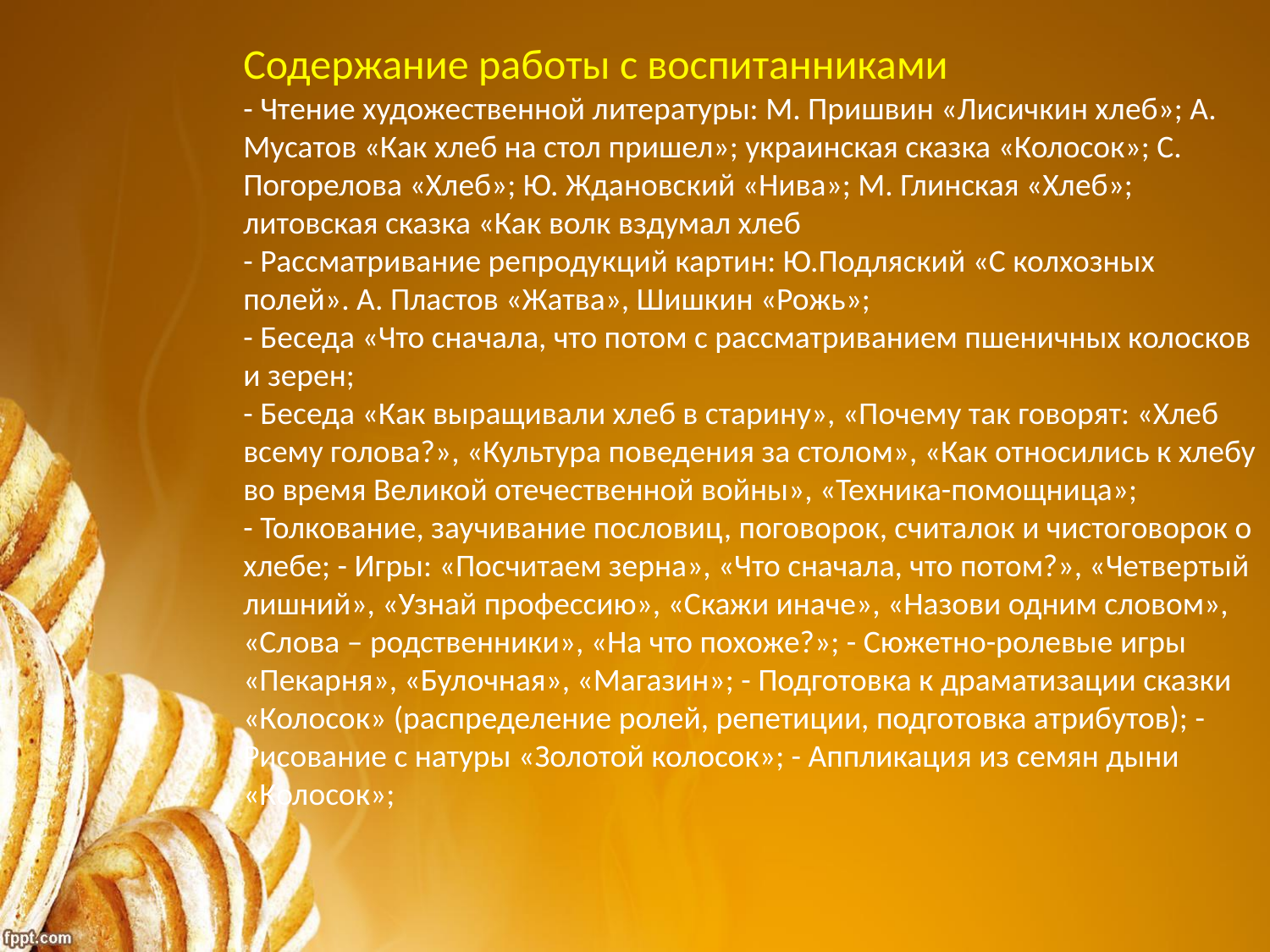

Содержание работы с воспитанниками
- Чтение художественной литературы: М. Пришвин «Лисичкин хлеб»; А. Мусатов «Как хлеб на стол пришел»; украинская сказка «Колосок»; С. Погорелова «Хлеб»; Ю. Ждановский «Нива»; М. Глинская «Хлеб»; литовская сказка «Как волк вздумал хлеб
- Рассматривание репродукций картин: Ю.Подляский «С колхозных
полей». А. Пластов «Жатва», Шишкин «Рожь»;
- Беседа «Что сначала, что потом с рассматриванием пшеничных колосков и зерен;
- Беседа «Как выращивали хлеб в старину», «Почему так говорят: «Хлеб всему голова?», «Культура поведения за столом», «Как относились к хлебу во время Великой отечественной войны», «Техника-помощница»;
- Толкование, заучивание пословиц, поговорок, считалок и чистоговорок о хлебе; - Игры: «Посчитаем зерна», «Что сначала, что потом?», «Четвертый лишний», «Узнай профессию», «Скажи иначе», «Назови одним словом», «Слова – родственники», «На что похоже?»; - Сюжетно-ролевые игры «Пекарня», «Булочная», «Магазин»; - Подготовка к драматизации сказки «Колосок» (распределение ролей, репетиции, подготовка атрибутов); - Рисование с натуры «Золотой колосок»; - Аппликация из семян дыни «Колосок»;